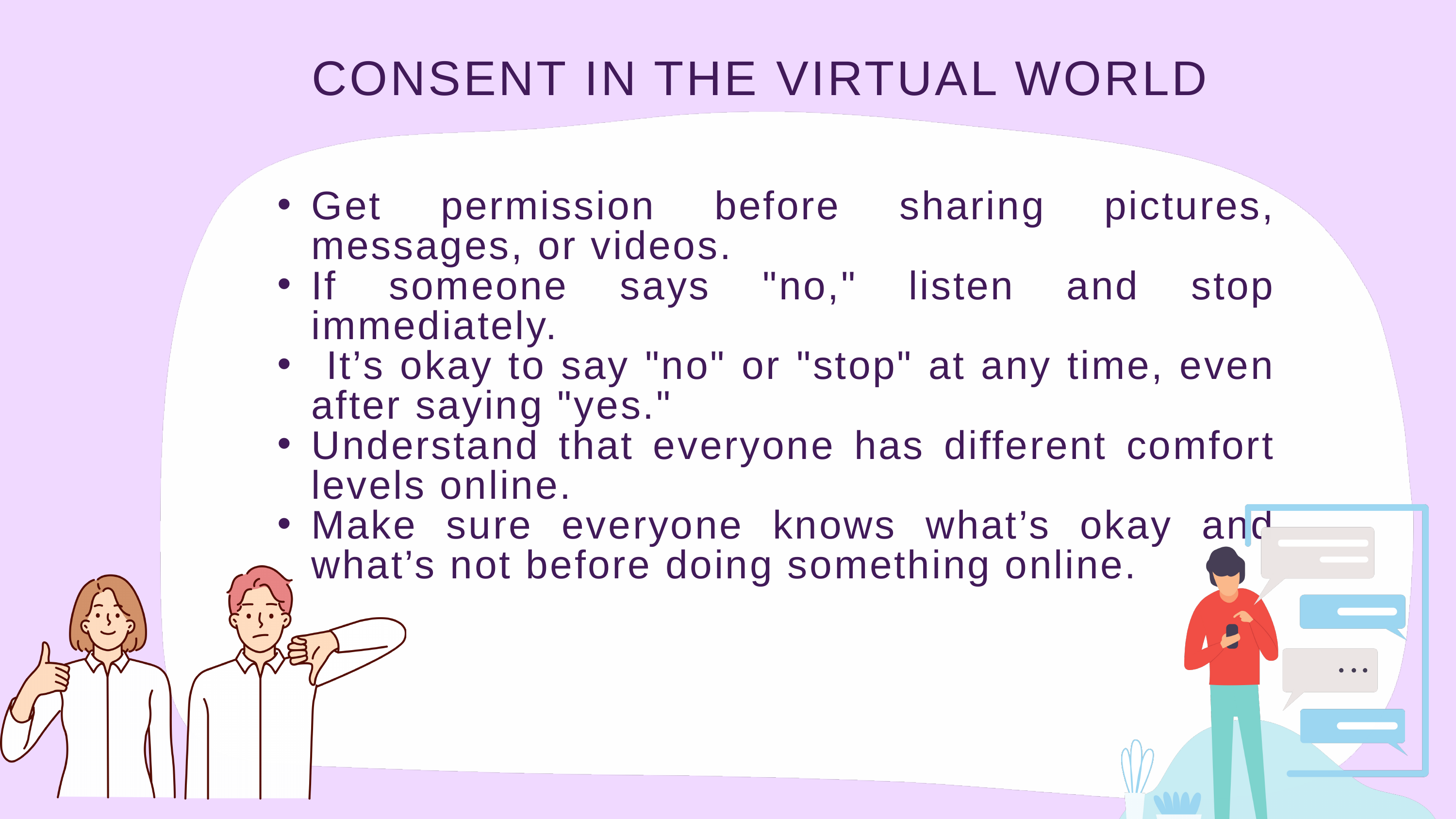

CONSENT IN THE VIRTUAL WORLD

Get permission before sharing pictures, messages, or videos.
If someone says "no," listen and stop immediately.
 It’s okay to say "no" or "stop" at any time, even after saying "yes."
Understand that everyone has different comfort levels online.
Make sure everyone knows what’s okay and what’s not before doing something online.